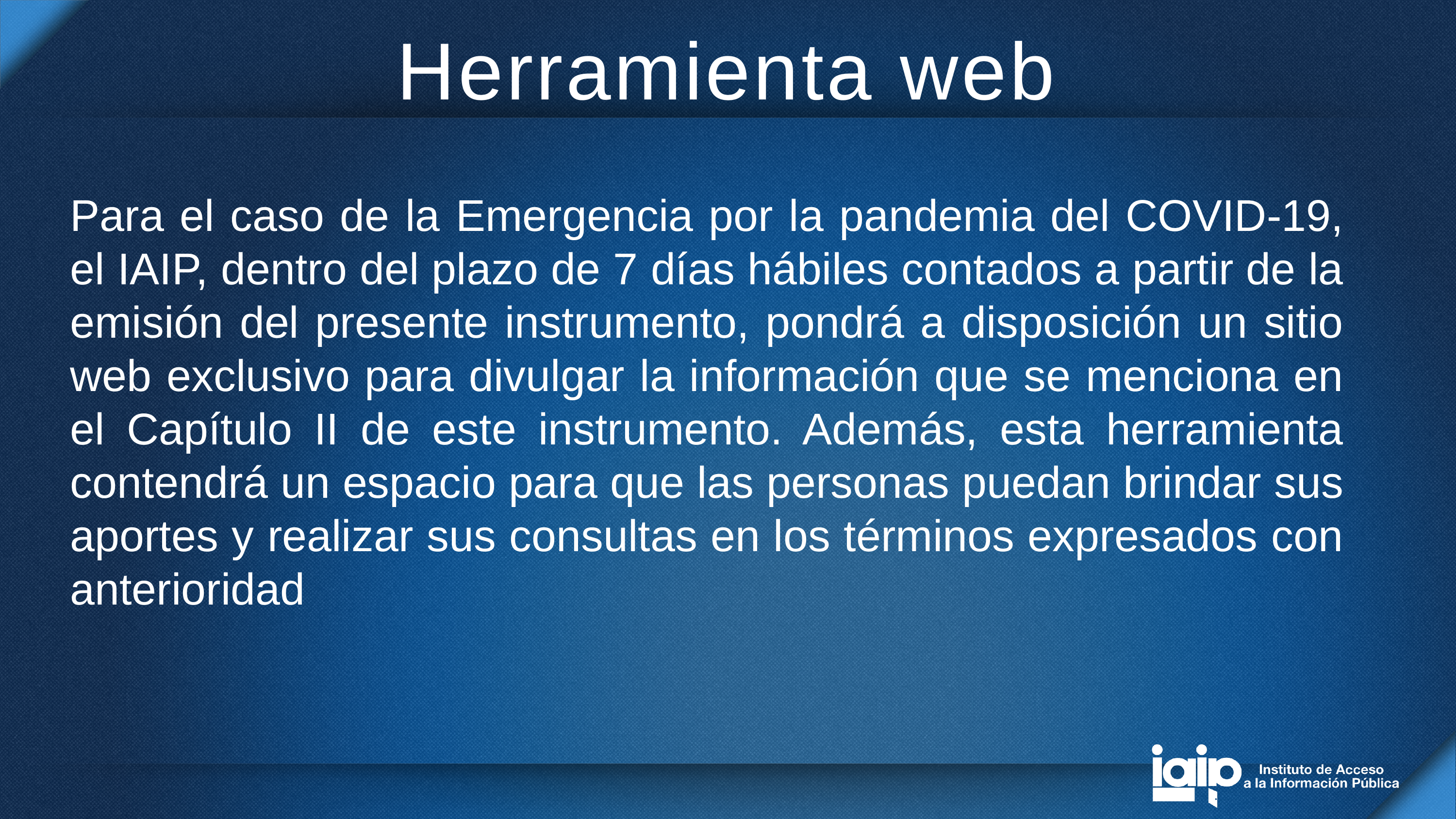

# Herramienta web
Para el caso de la Emergencia por la pandemia del COVID-19, el IAIP, dentro del plazo de 7 días hábiles contados a partir de la emisión del presente instrumento, pondrá a disposición un sitio web exclusivo para divulgar la información que se menciona en el Capítulo II de este instrumento. Además, esta herramienta contendrá un espacio para que las personas puedan brindar sus aportes y realizar sus consultas en los términos expresados con anterioridad